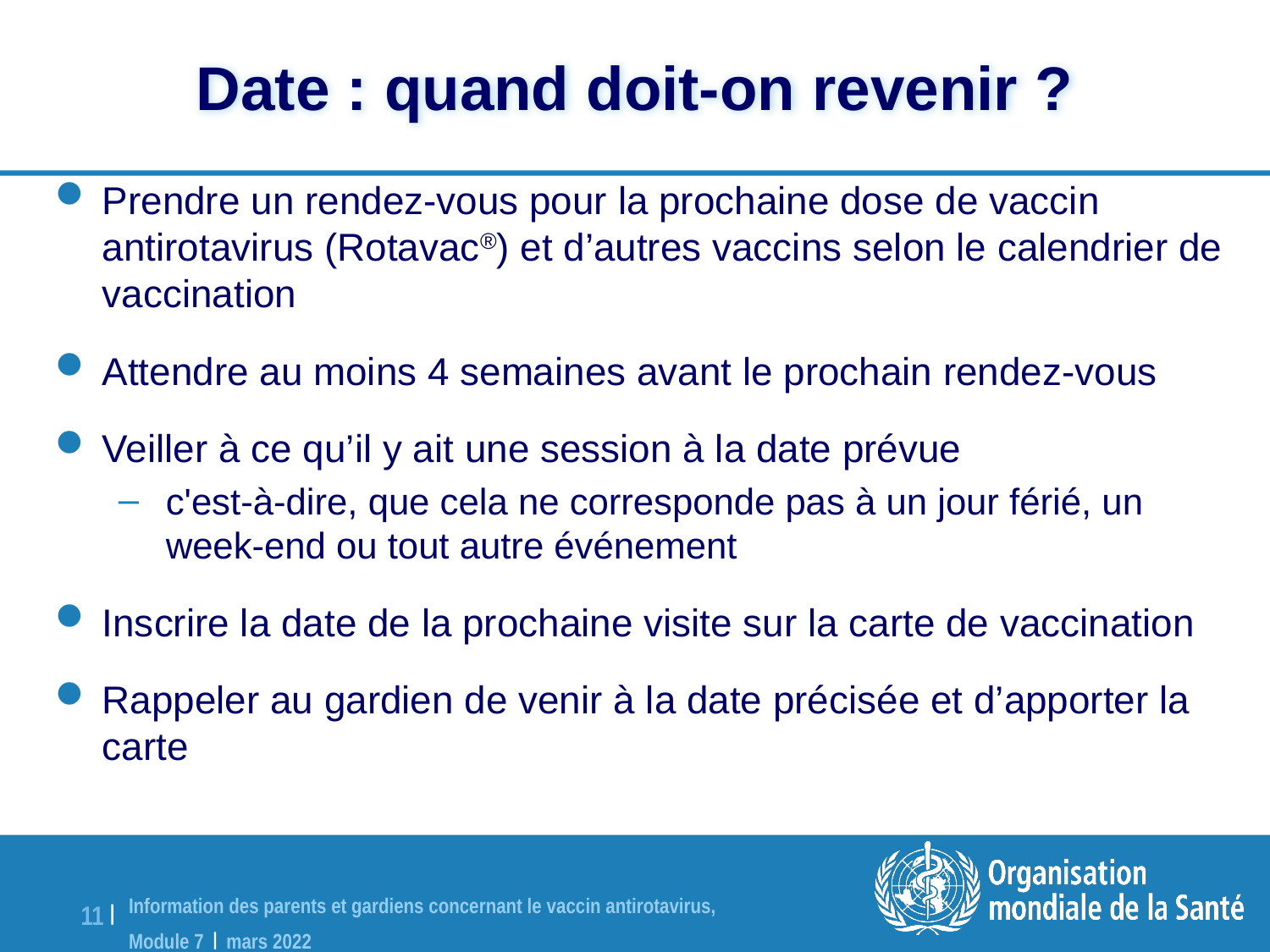

# Date : quand doit-on revenir ?
Prendre un rendez-vous pour la prochaine dose de vaccin antirotavirus (Rotavac®) et d’autres vaccins selon le calendrier de vaccination
Attendre au moins 4 semaines avant le prochain rendez-vous
Veiller à ce qu’il y ait une session à la date prévue
c'est-à-dire, que cela ne corresponde pas à un jour férié, un week-end ou tout autre événement
Inscrire la date de la prochaine visite sur la carte de vaccination
Rappeler au gardien de venir à la date précisée et d’apporter la carte